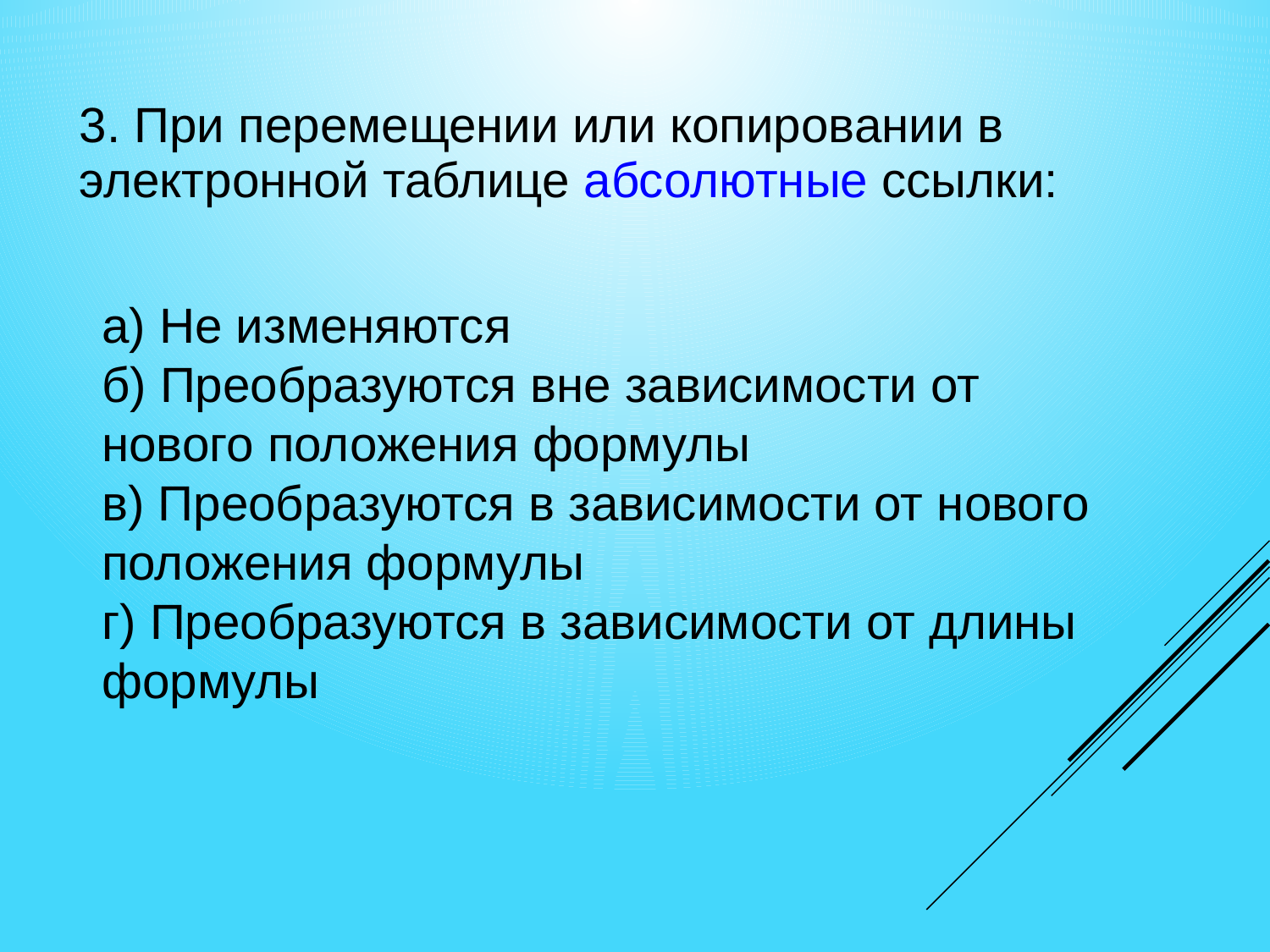

| 3. При перемещении или копировании в электронной таблице абсолютные ссылки: |
| --- |
а) Не изменяются
б) Преобразуются вне зависимости от нового положения формулы
в) Преобразуются в зависимости от нового положения формулы
г) Преобразуются в зависимости от длины формулы